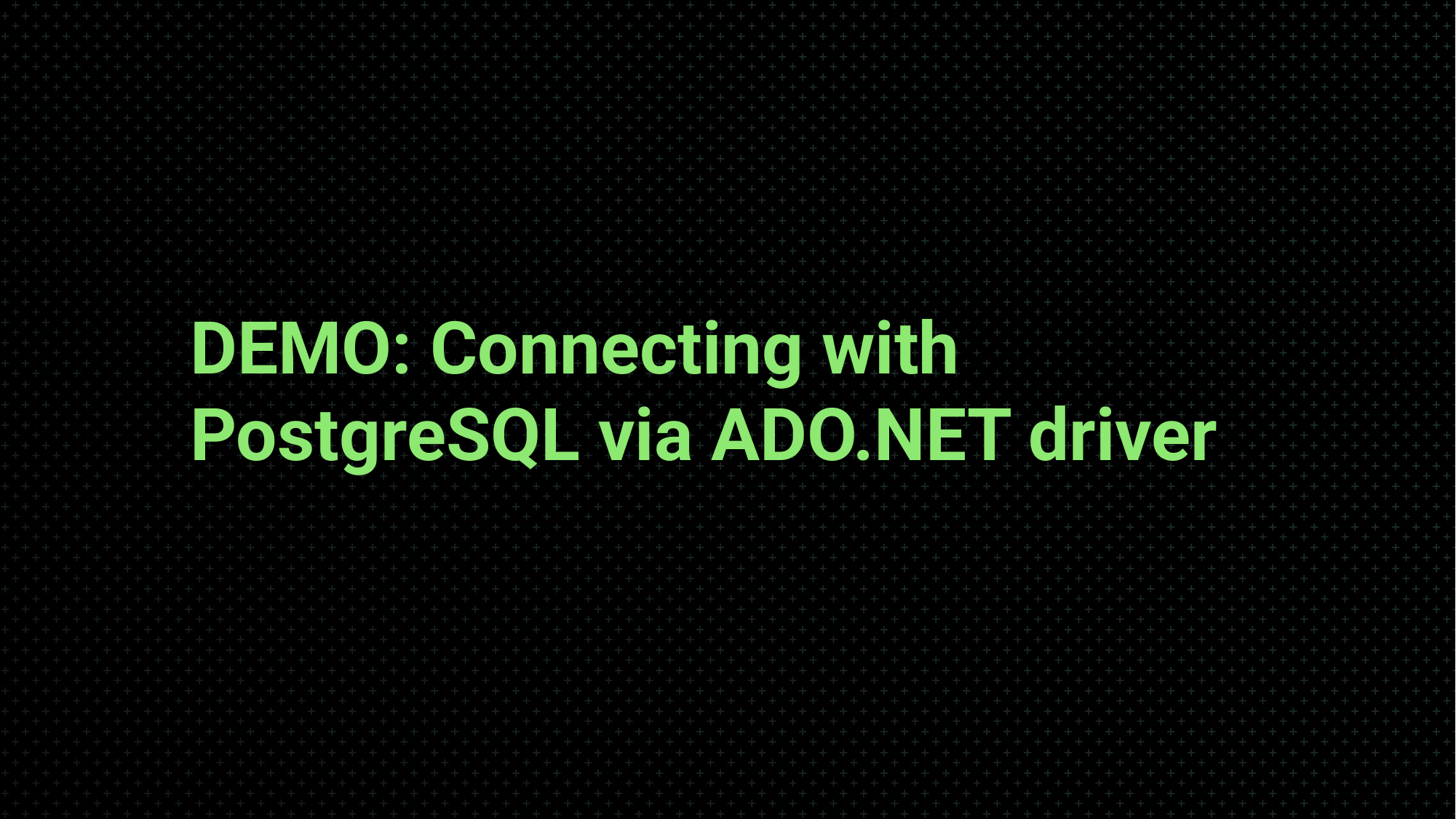

DEMO: Connecting with PostgreSQL via ADO.NET driver